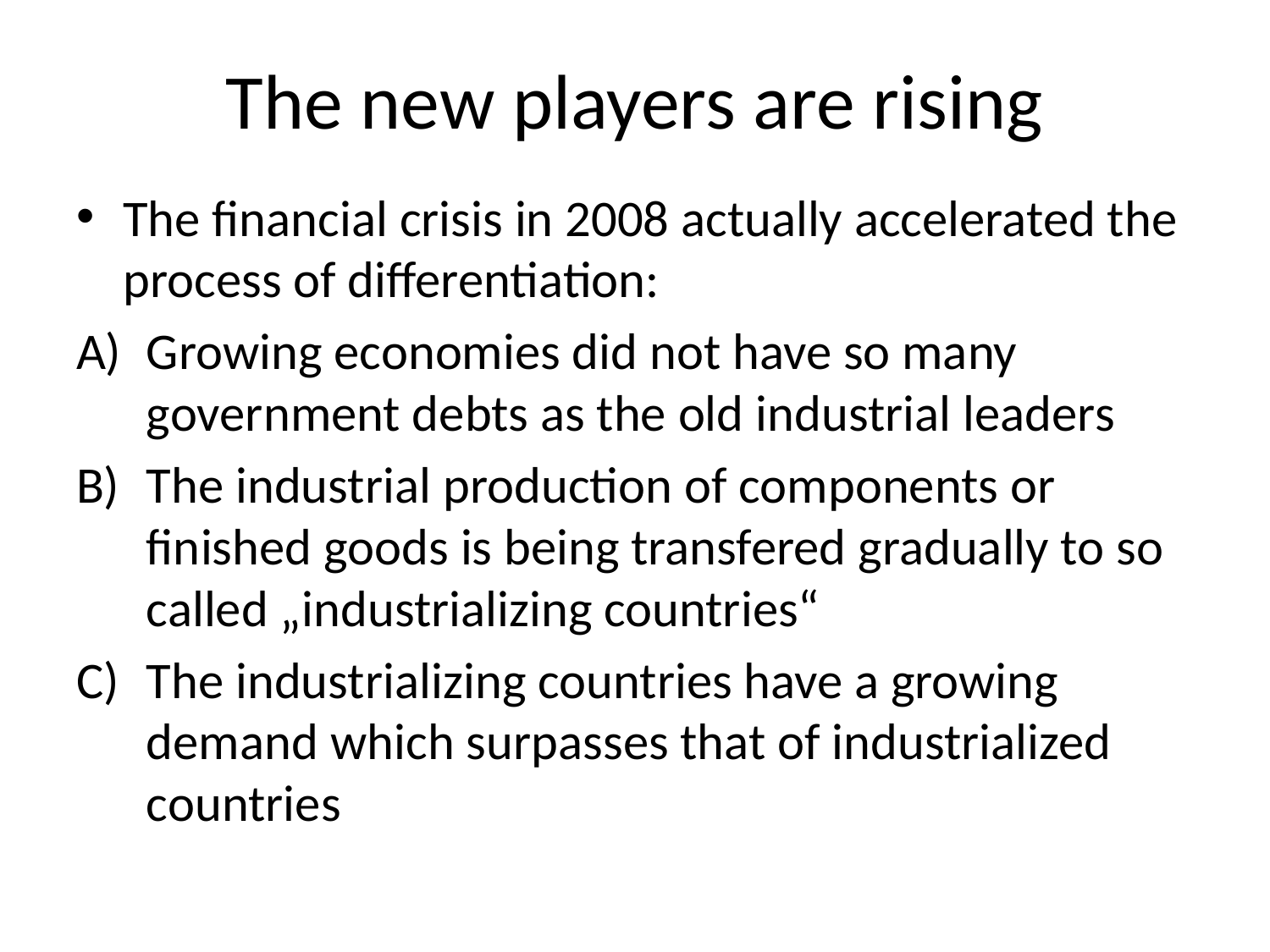

# The new players are rising
The financial crisis in 2008 actually accelerated the process of differentiation:
Growing economies did not have so many   government debts as the old industrial leaders
The industrial production of components or finished goods is being transfered gradually to so called „industrializing countries“
The industrializing countries have a growing demand which surpasses that of industrialized countries